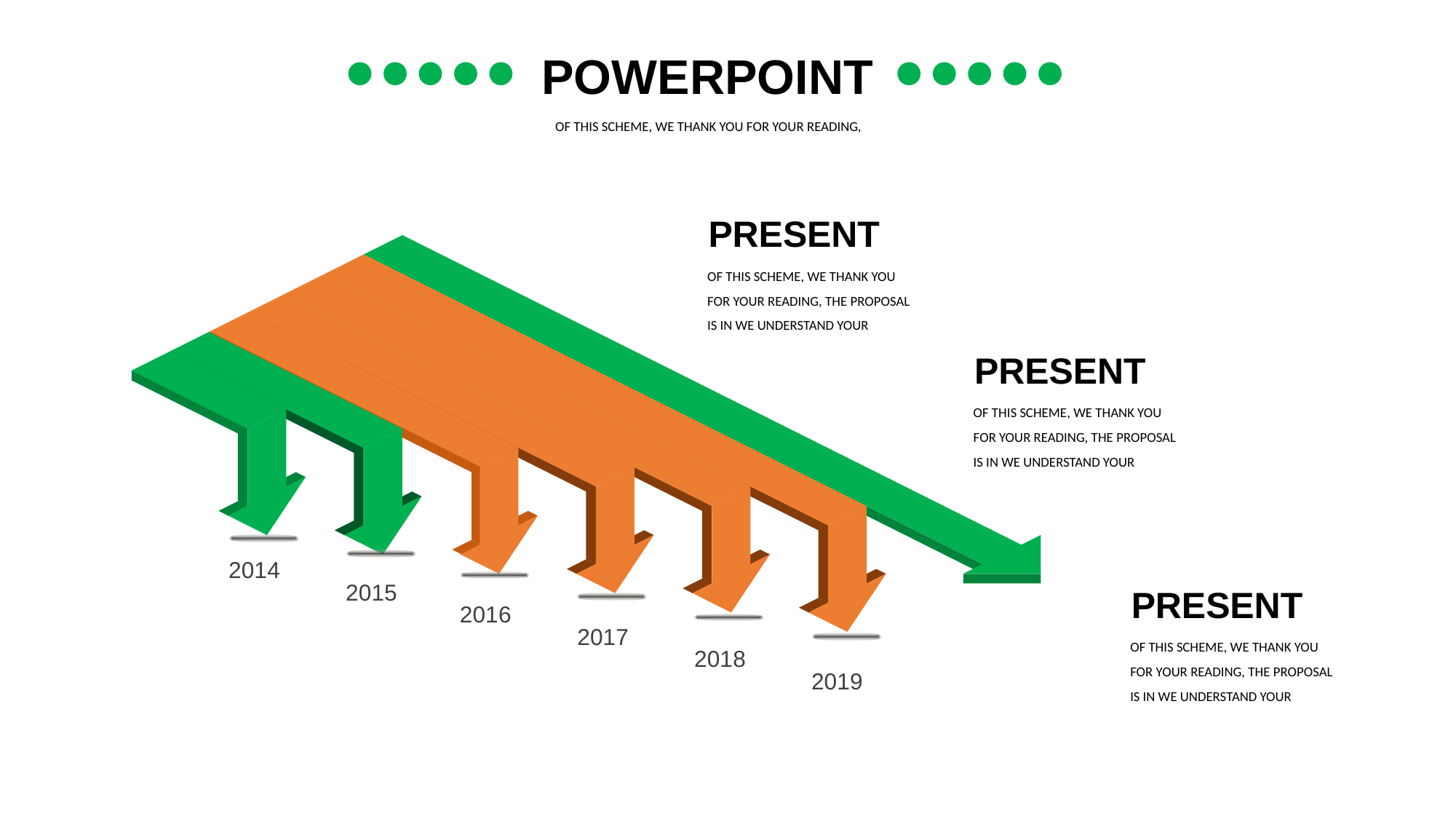

POWERPOINT

OF THIS SCHEME, WE THANK YOU FOR YOUR READING,
PRESENT
OF THIS SCHEME, WE THANK YOU FOR YOUR READING, THE PROPOSAL IS IN WE UNDERSTAND YOUR

PRESENT
OF THIS SCHEME, WE THANK YOU FOR YOUR READING, THE PROPOSAL IS IN WE UNDERSTAND YOUR
2014
2015
PRESENT
OF THIS SCHEME, WE THANK YOU FOR YOUR READING, THE PROPOSAL IS IN WE UNDERSTAND YOUR
2016
2017
2018
2019